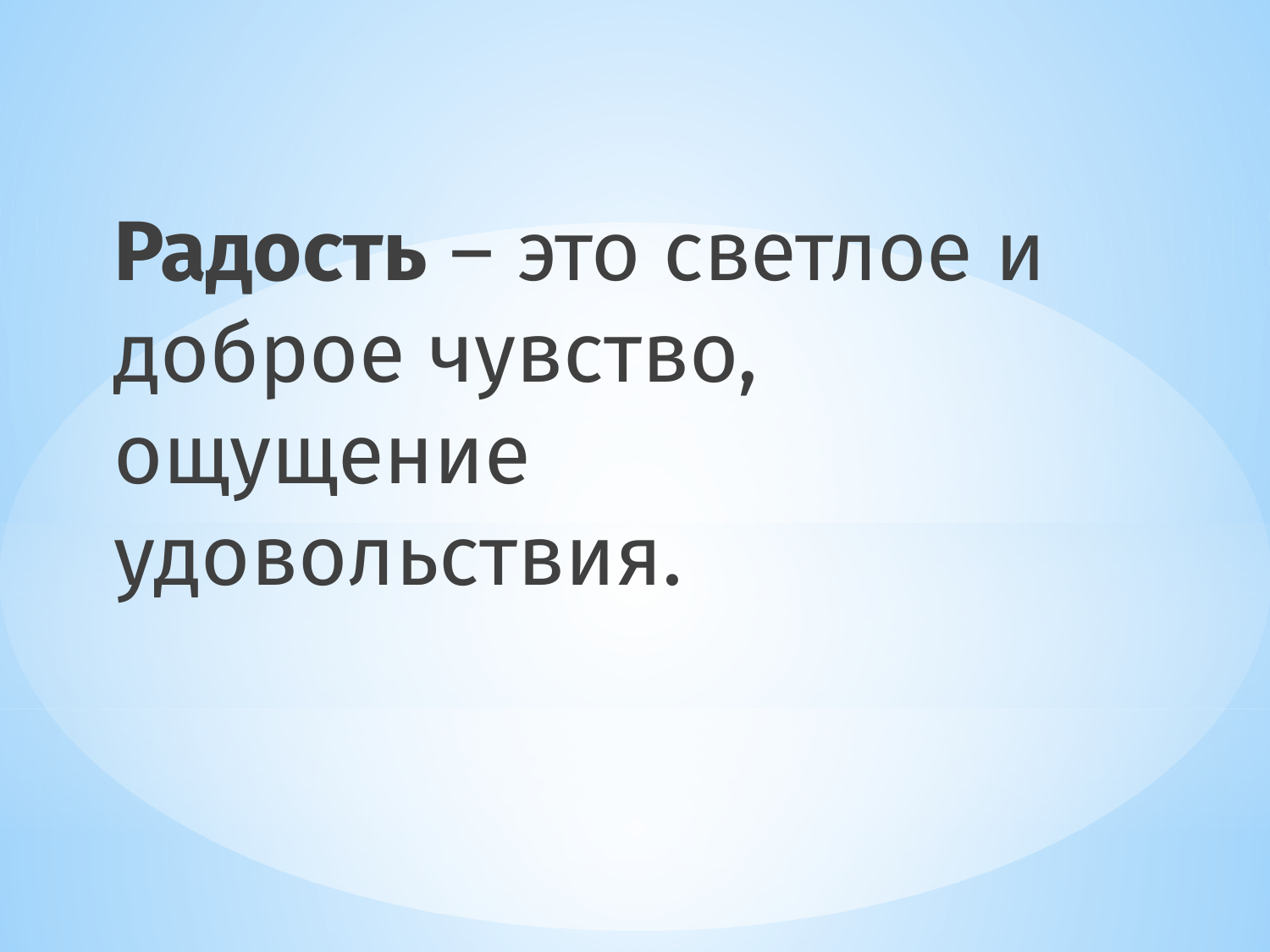

Радость – это светлое и доброе чувство, ощущение удовольствия.